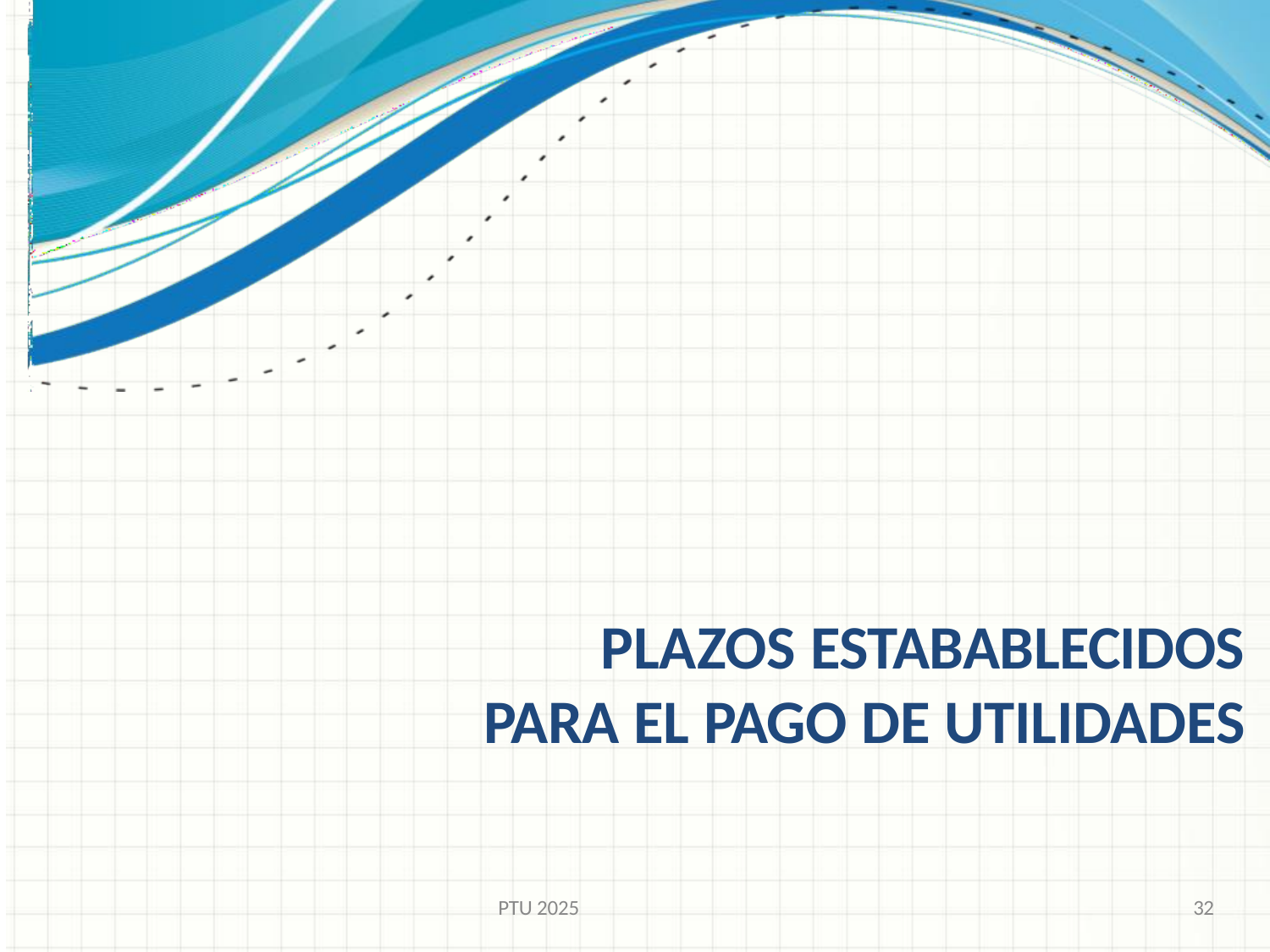

PLAZOS ESTABABLECIDOS PARA EL PAGO DE UTILIDADES
PTU 2025
32